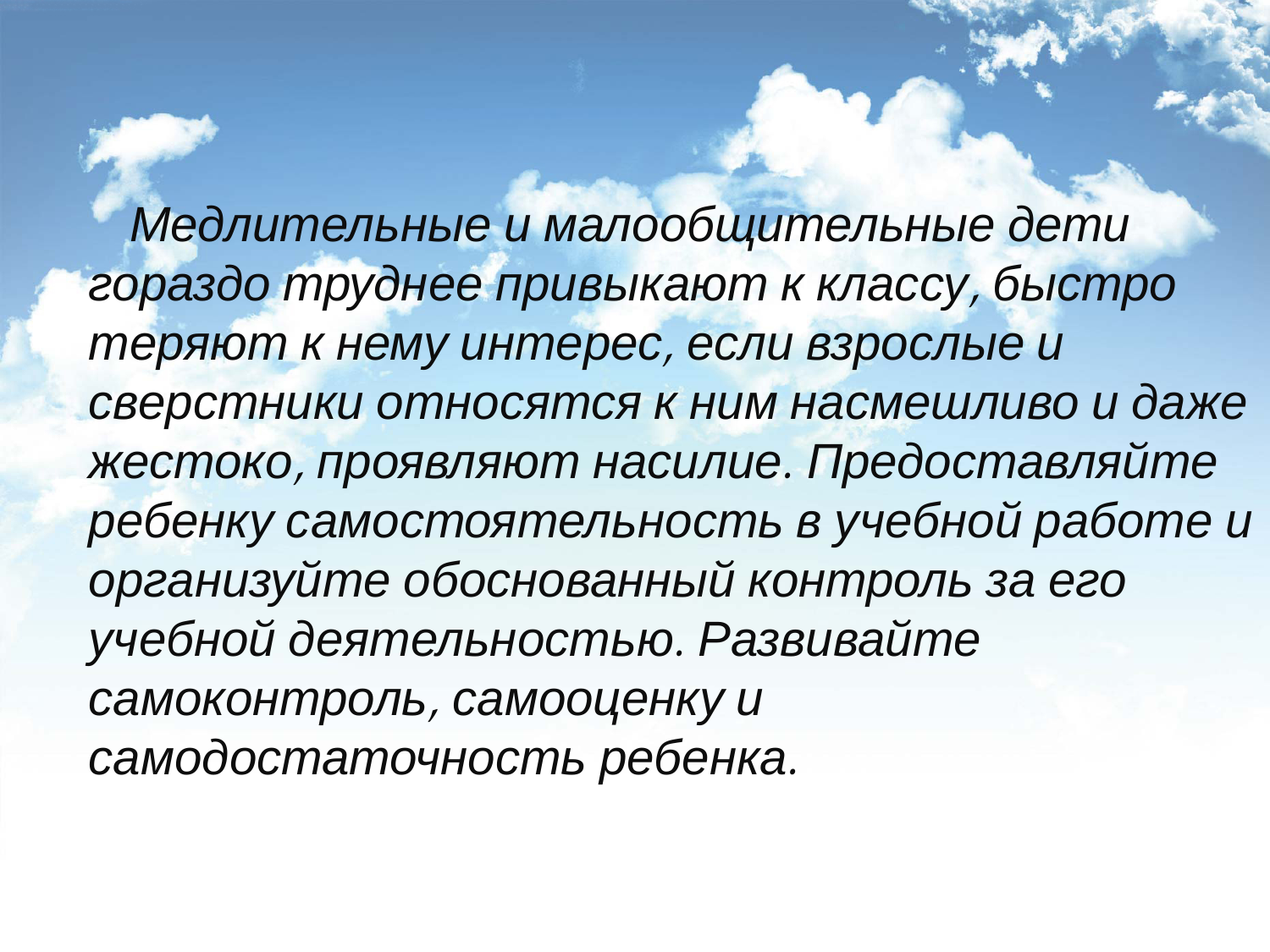

Медлительные и малообщительные дети гораздо труднее привыкают к классу, быстро теряют к нему интерес, если взрослые и сверстники относятся к ним насмешливо и даже жестоко, проявляют насилие. Предоставляйте ребенку самостоятельность в учебной работе и организуйте обоснованный контроль за его учебной деятельностью. Развивайте самоконтроль, самооценку и самодостаточность ребенка.